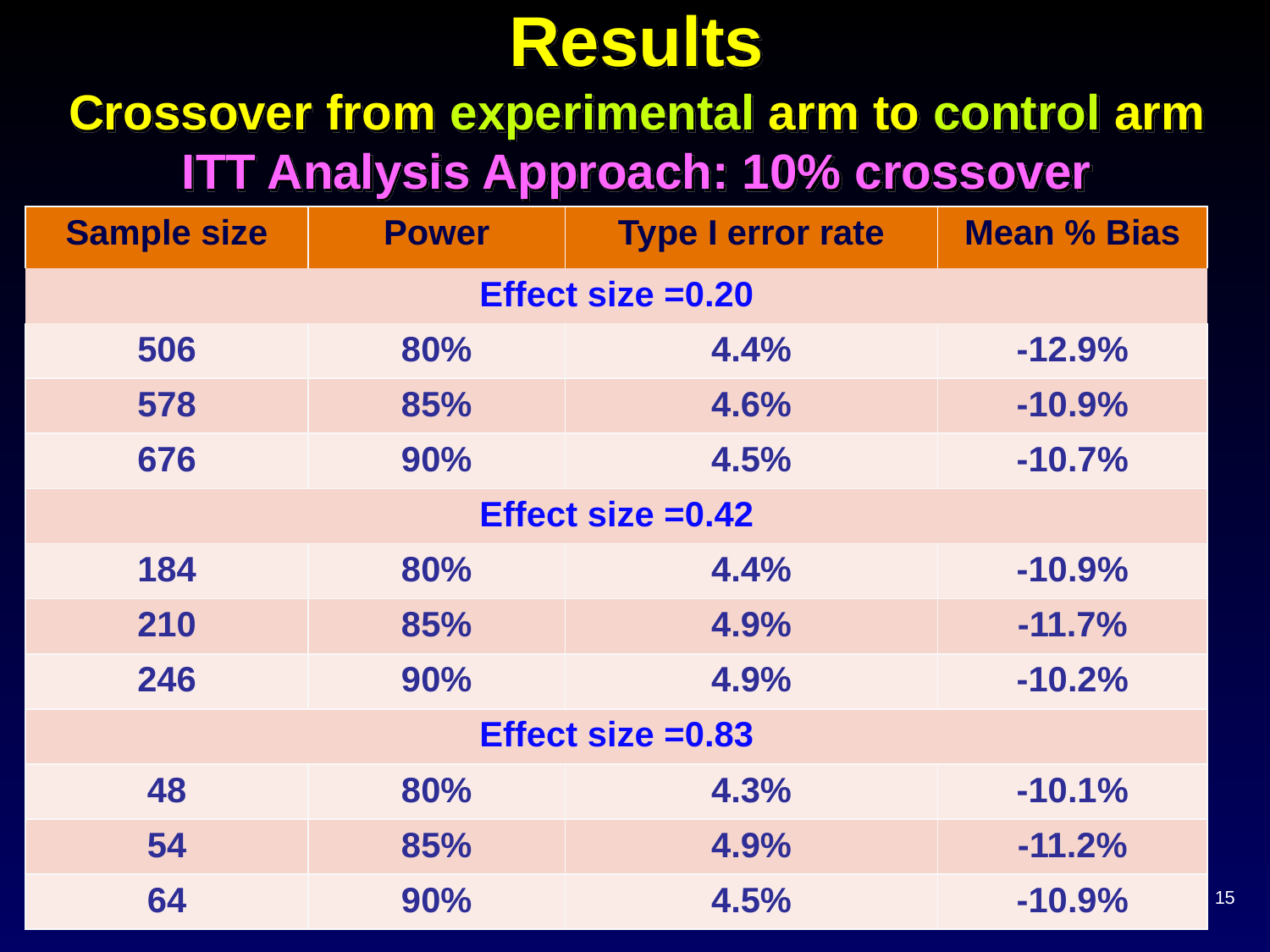

# Results Crossover from experimental arm to control arm ITT Analysis Approach: 10% crossover

| Sample size | Power | Type I error rate | Mean % Bias |
| --- | --- | --- | --- |
| Effect size =0.20 |  |  |  |
| 506 | 80% | 4.4% | -12.9% |
| 578 | 85% | 4.6% | -10.9% |
| 676 | 90% | 4.5% | -10.7% |
| Effect size =0.42 |  |  |  |
| 184 | 80% | 4.4% | -10.9% |
| 210 | 85% | 4.9% | -11.7% |
| 246 | 90% | 4.9% | -10.2% |
| Effect size =0.83 |  |  |  |
| 48 | 80% | 4.3% | -10.1% |
| 54 | 85% | 4.9% | -11.2% |
| 64 | 90% | 4.5% | -10.9% |
15